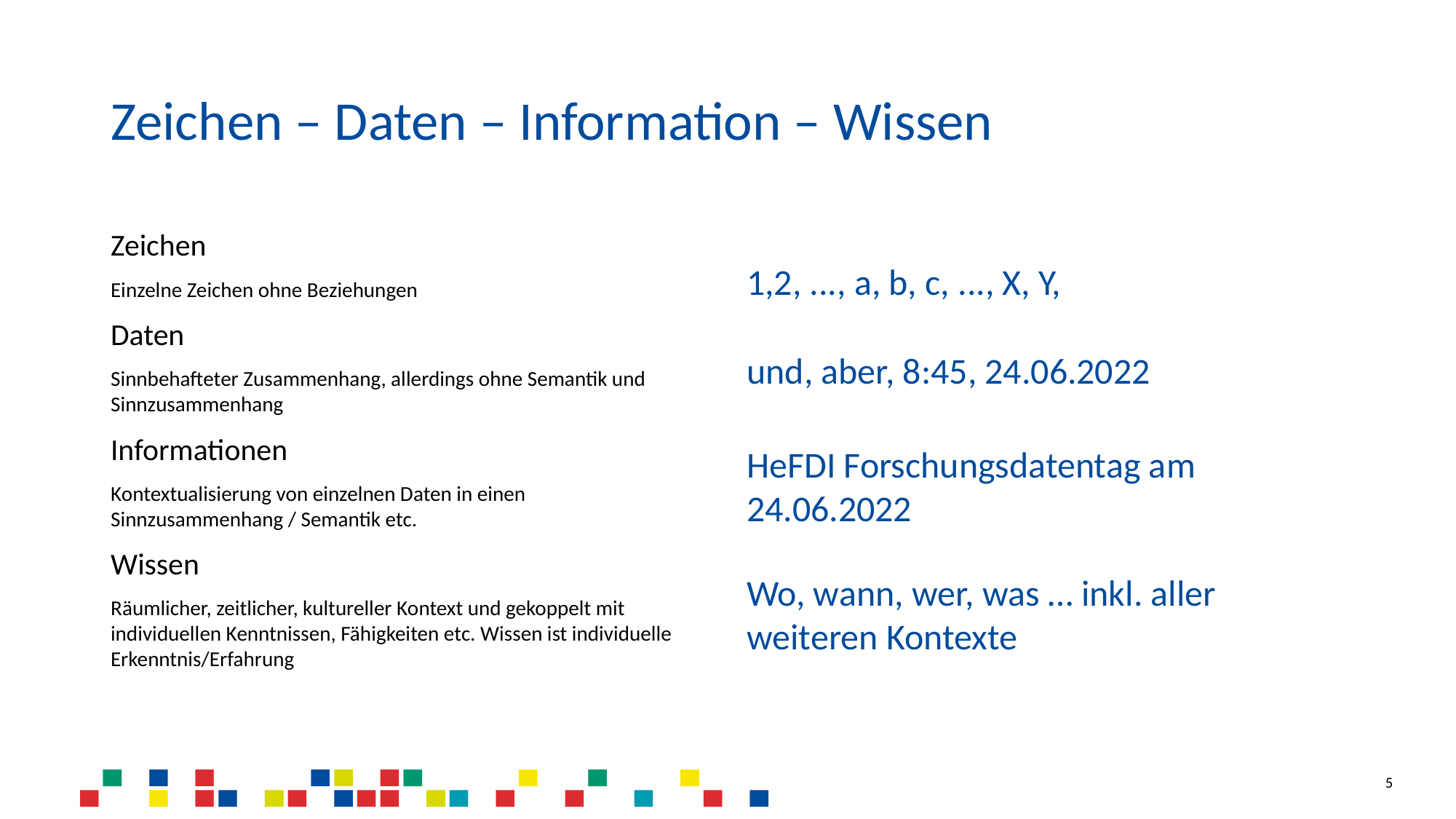

# Zeichen – Daten – Information – Wissen

1,2, ..., a, b, c, ..., X, Y,

und, aber, 8:45, 24.06.2022

HeFDI Forschungsdatentag am 24.06.2022

Wo, wann, wer, was … inkl. aller weiteren Kontexte
Zeichen
Einzelne Zeichen ohne Beziehungen
Daten
Sinnbehafteter Zusammenhang, allerdings ohne Semantik und Sinnzusammenhang
Informationen
Kontextualisierung von einzelnen Daten in einen Sinnzusammenhang / Semantik etc.
Wissen
Räumlicher, zeitlicher, kultureller Kontext und gekoppelt mit individuellen Kenntnissen, Fähigkeiten etc. Wissen ist individuelle Erkenntnis/Erfahrung

5